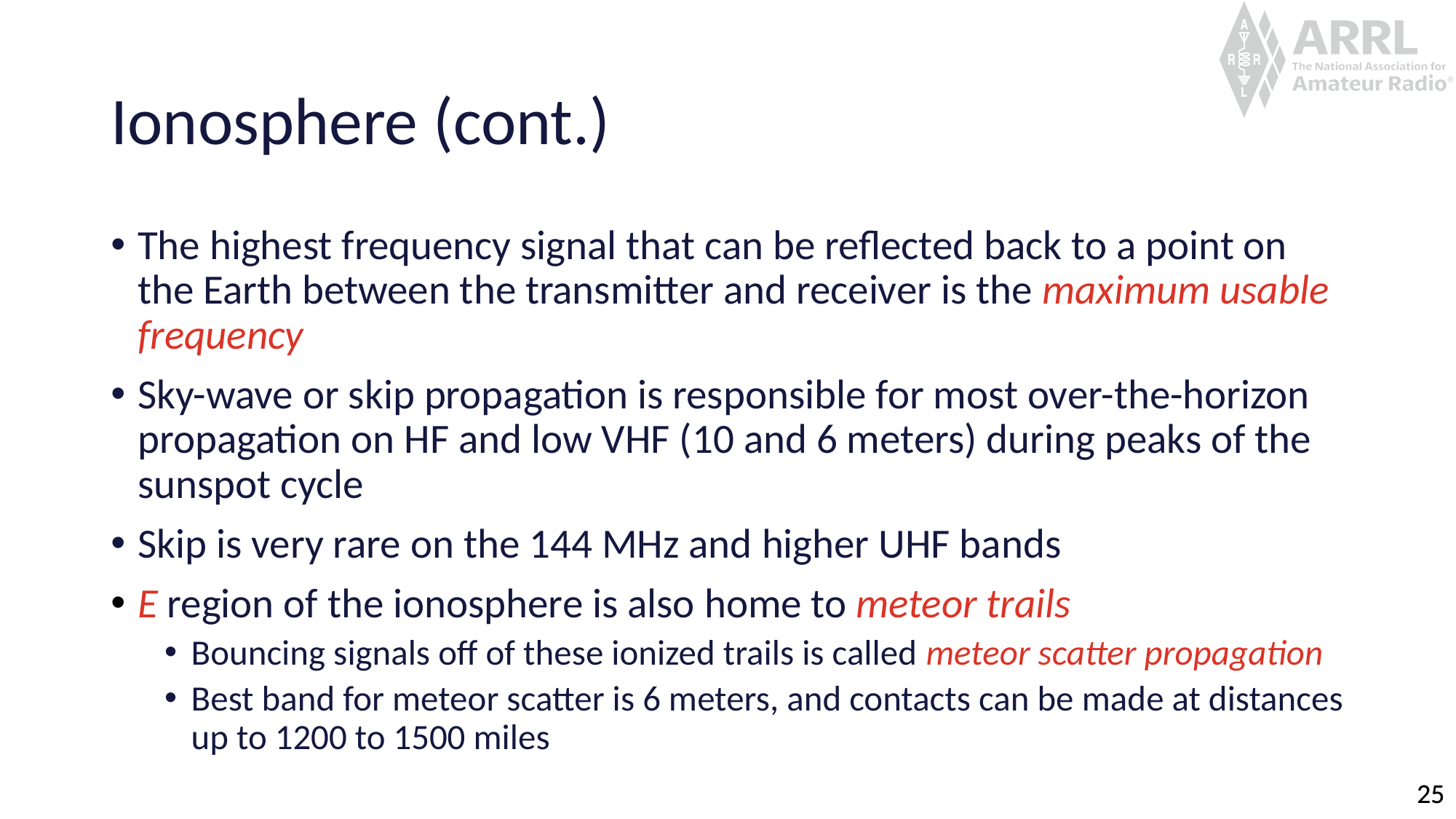

# Ionosphere (cont.)
The highest frequency signal that can be reflected back to a point on the Earth between the transmitter and receiver is the maximum usable frequency
Sky-wave or skip propagation is responsible for most over-the-horizon propagation on HF and low VHF (10 and 6 meters) during peaks of the sunspot cycle
Skip is very rare on the 144 MHz and higher UHF bands
E region of the ionosphere is also home to meteor trails
Bouncing signals off of these ionized trails is called meteor scatter propagation
Best band for meteor scatter is 6 meters, and contacts can be made at distances up to 1200 to 1500 miles